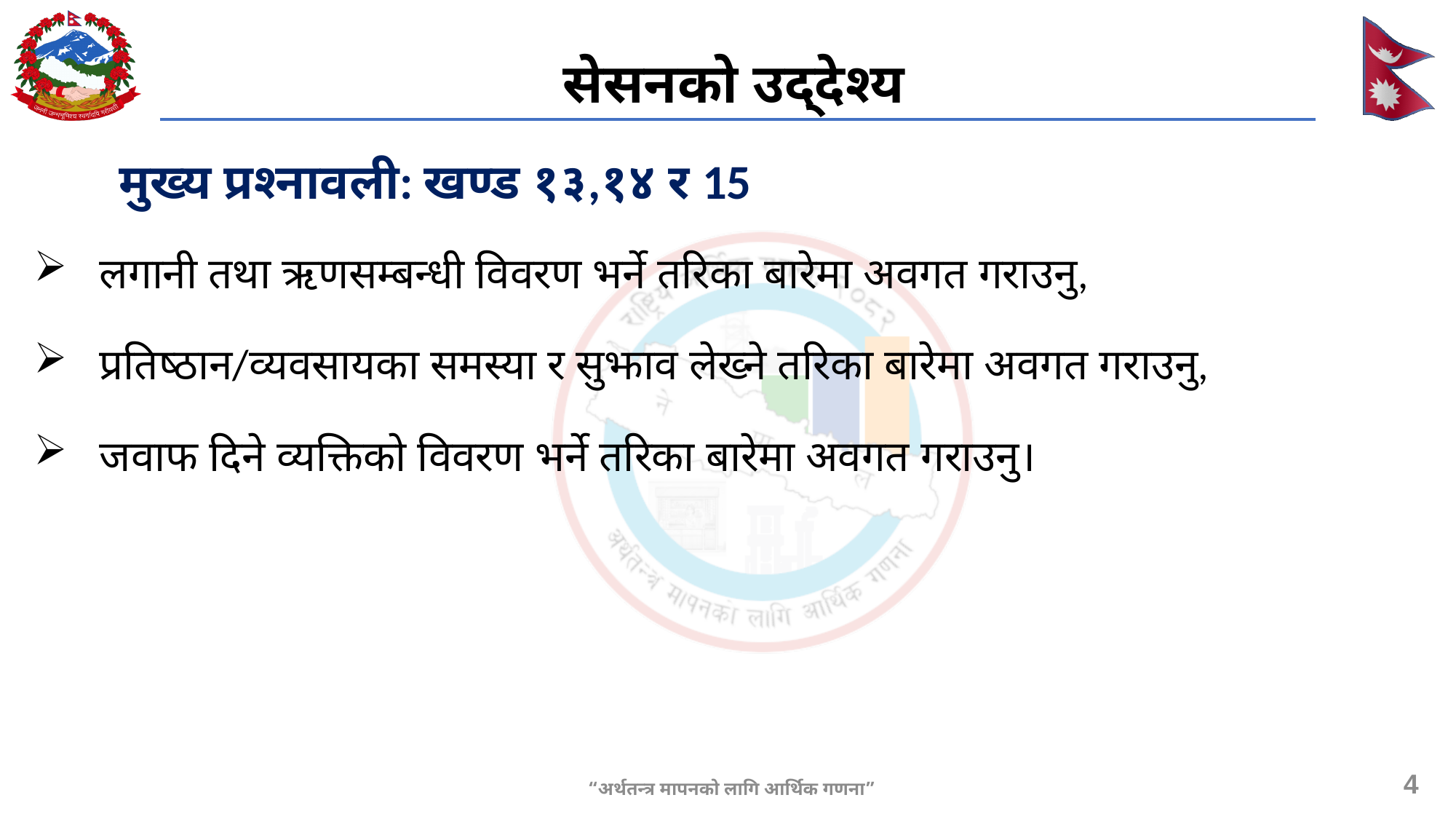

# सेसनको उद्देश्य
मुख्य प्रश्नावली: खण्ड १३,१४ र 15
 लगानी तथा ऋणसम्बन्धी विवरण भर्ने तरिका बारेमा अवगत गराउनु,
 प्रतिष्ठान/व्यवसायका समस्या र सुझाव लेख्ने तरिका बारेमा अवगत गराउनु,
 जवाफ दिने व्यक्तिको विवरण भर्ने तरिका बारेमा अवगत गराउनु।

4
“अर्थतन्त्र मापनको लागि आर्थिक गणना”